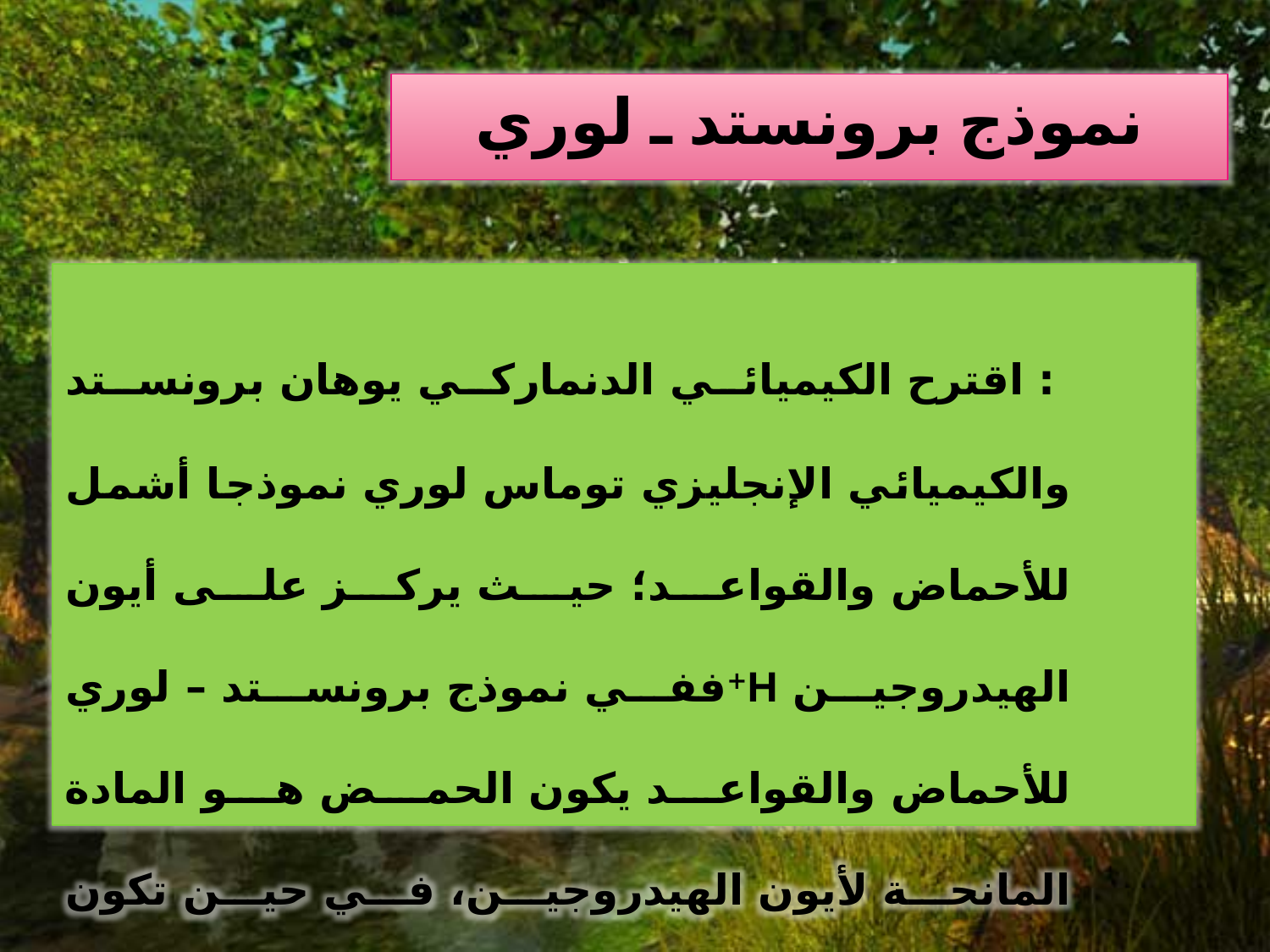

نموذج برونستد ـ لوري
      : اقترح الكيميائي الدنماركي يوهان برونستد والكيميائي الإنجليزي توماس لوري نموذجا أشمل للأحماض والقواعد؛ حيث يركز على أيون الهيدروجين H+ففي نموذج برونستد – لوري للأحماض والقواعد يكون الحمض هو المادة المانحة لأيون الهيدروجين، في حين تكون القاعدة هي المادة المستقبلة لهذا الأيون.